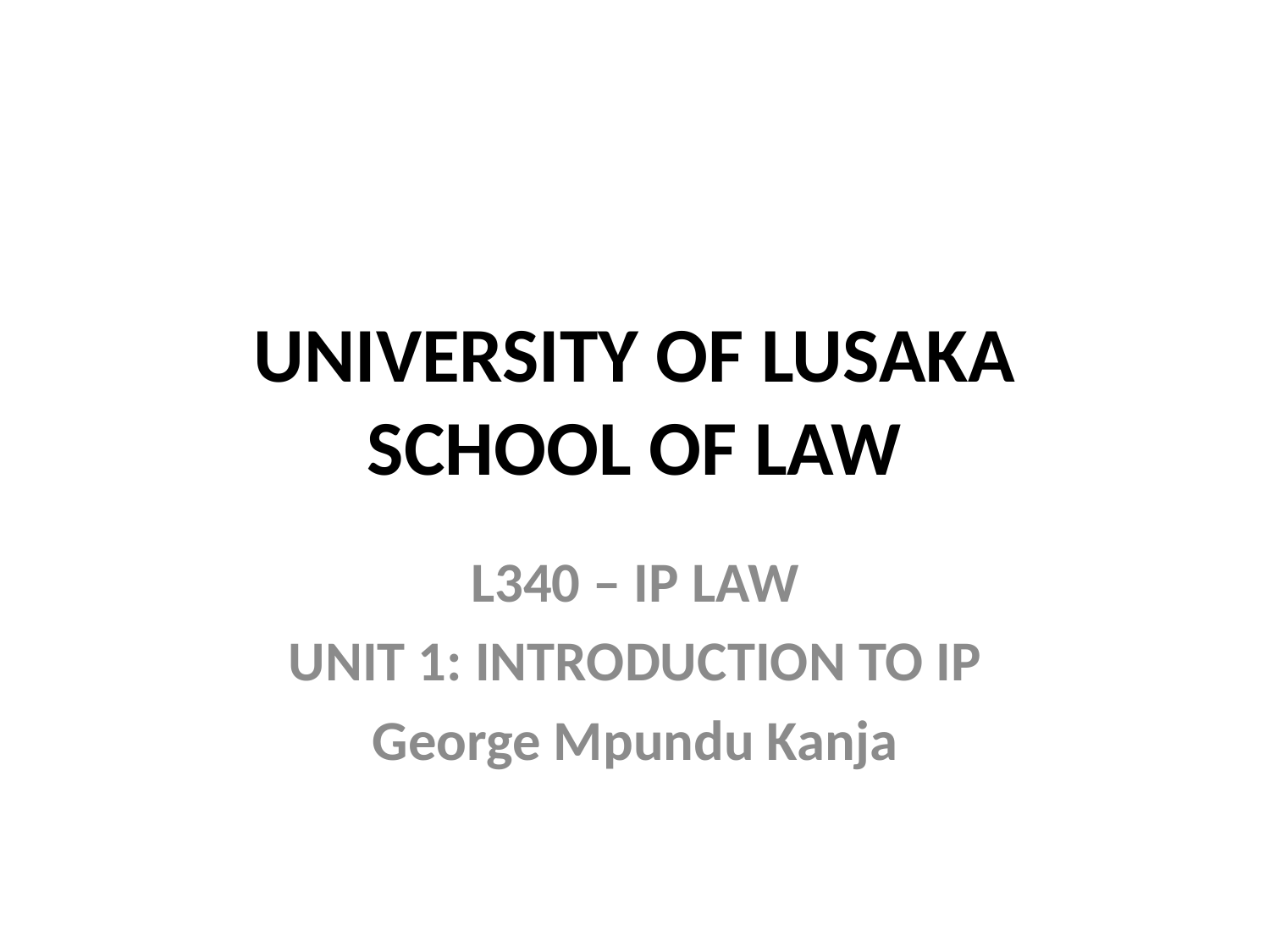

# UNIVERSITY OF LUSAKA SCHOOL OF LAW
L340 – IP LAW
UNIT 1: INTRODUCTION TO IP
George Mpundu Kanja